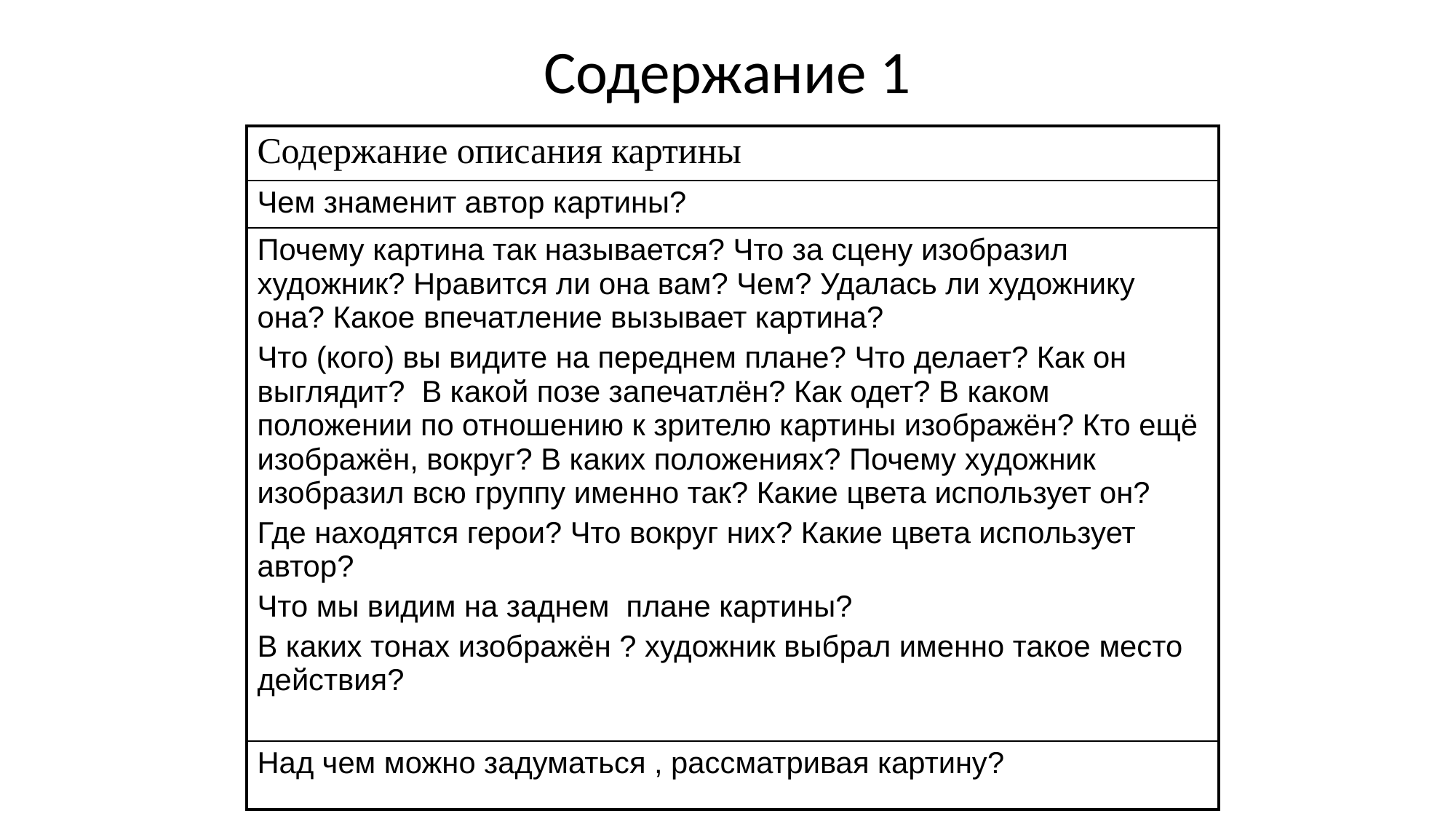

# Содержание 1
| Содержание описания картины |
| --- |
| Чем знаменит автор картины? |
| Почему картина так называется? Что за сцену изобразил художник? Нравится ли она вам? Чем? Удалась ли художнику она? Какое впечатление вызывает картина? Что (кого) вы видите на переднем плане? Что делает? Как он выглядит? В какой позе запечатлён? Как одет? В каком положении по отношению к зрителю картины изображён? Кто ещё изображён, вокруг? В каких положениях? Почему художник изобразил всю группу именно так? Какие цвета использует он? Где находятся герои? Что вокруг них? Какие цвета использует автор? Что мы видим на заднем плане картины? В каких тонах изображён ? художник выбрал именно такое место действия? |
| Над чем можно задуматься , рассматривая картину? |